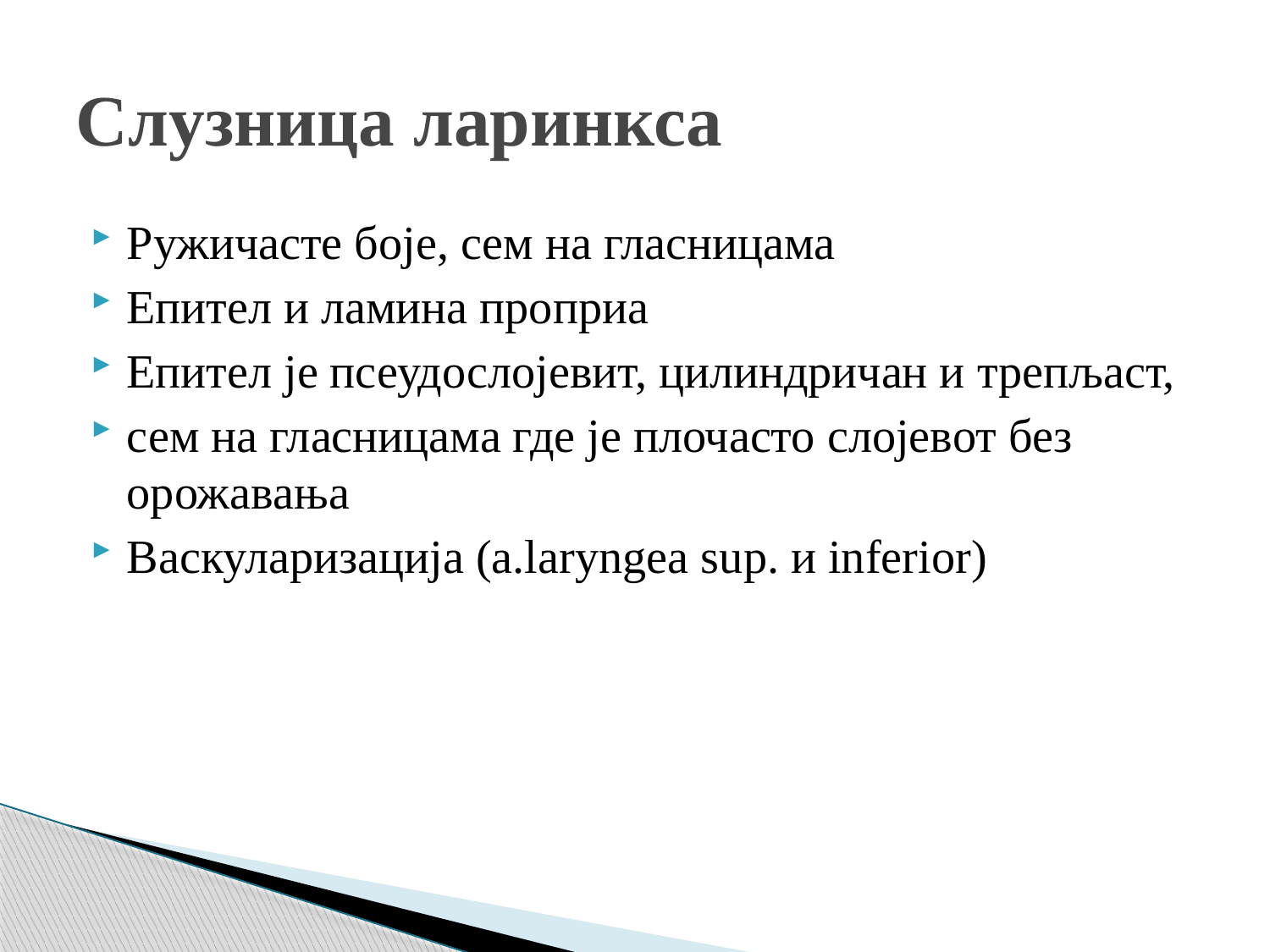

# Слузница ларинкса
Ружичасте боје, сем на гласницама
Епител и ламина проприа
Епител је псеудослојевит, цилиндричан и трепљаст,
сем на гласницама где је плочасто слојевот без орожавања
Васкуларизација (a.laryngea sup. и inferior)